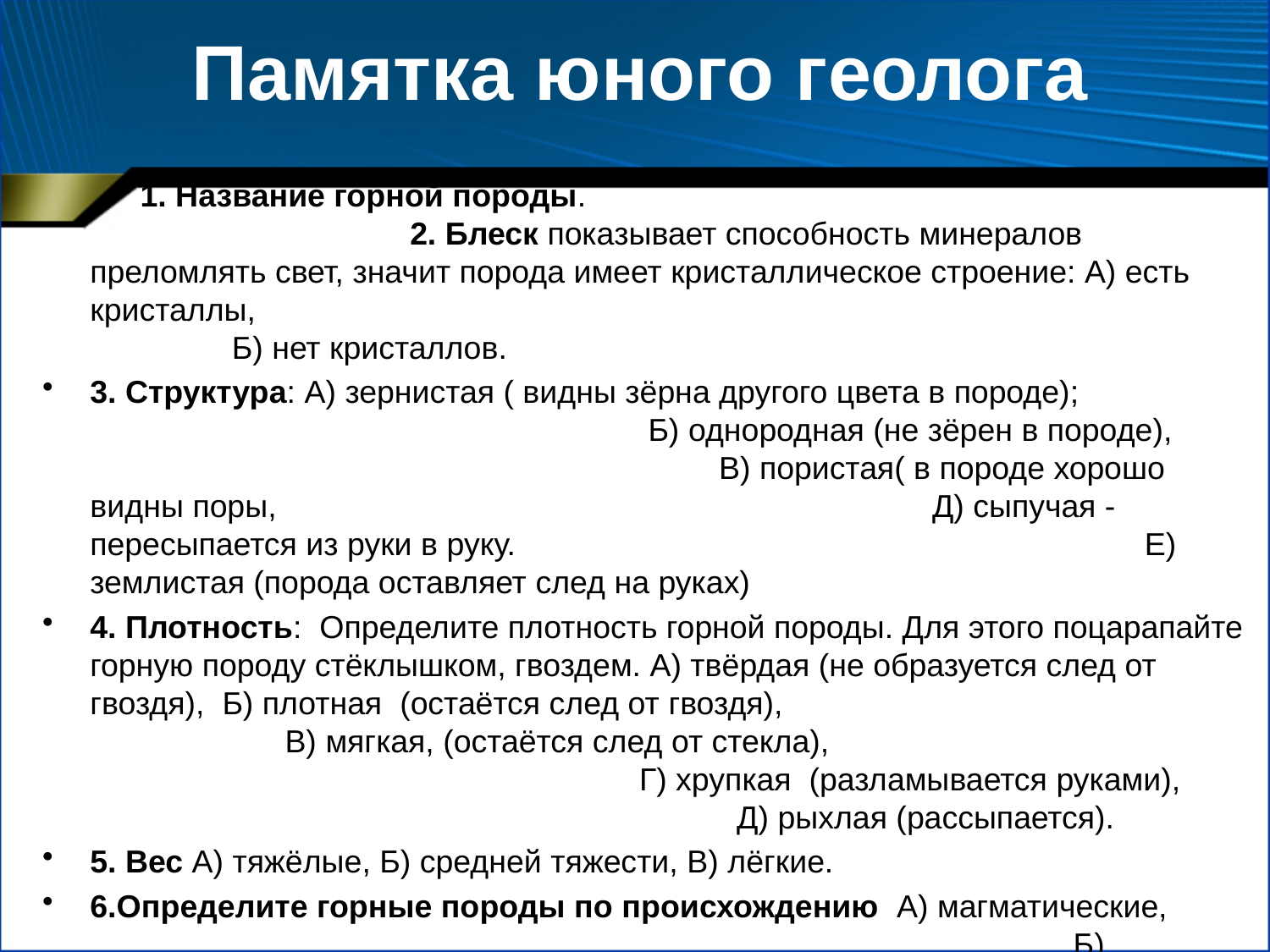

# Памятка юного геолога
           1. Название горной породы.                                                                                                                2. Блеск показывает способность минералов преломлять свет, значит порода имеет кристаллическое строение: А) есть кристаллы,                                                                                                                                 Б) нет кристаллов.
3. Структура: А) зернистая ( видны зёрна другого цвета в породе);                                                                                    Б) однородная (не зёрен в породе),                                                                                 В) пористая( в породе хорошо видны поры,                                                                          Д) сыпучая - пересыпается из руки в руку.                                                                       Е) землистая (порода оставляет след на руках)
4. Плотность:  Определите плотность горной породы. Для этого поцарапайте горную породу стёклышком, гвоздем. А) твёрдая (не образуется след от гвоздя),  Б) плотная  (остаётся след от гвоздя),                                                                            В) мягкая, (остаётся след от стекла),                                                                                                               Г) хрупкая  (разламывается руками),                                                                                  Д) рыхлая (рассыпается).
5. Вес А) тяжёлые, Б) средней тяжести, В) лёгкие.
6.Определите горные породы по происхождению  А) магматические,                                                                                                                          Б) осадочные (органические, обломочные, химические),                                                   В) метаморфические.